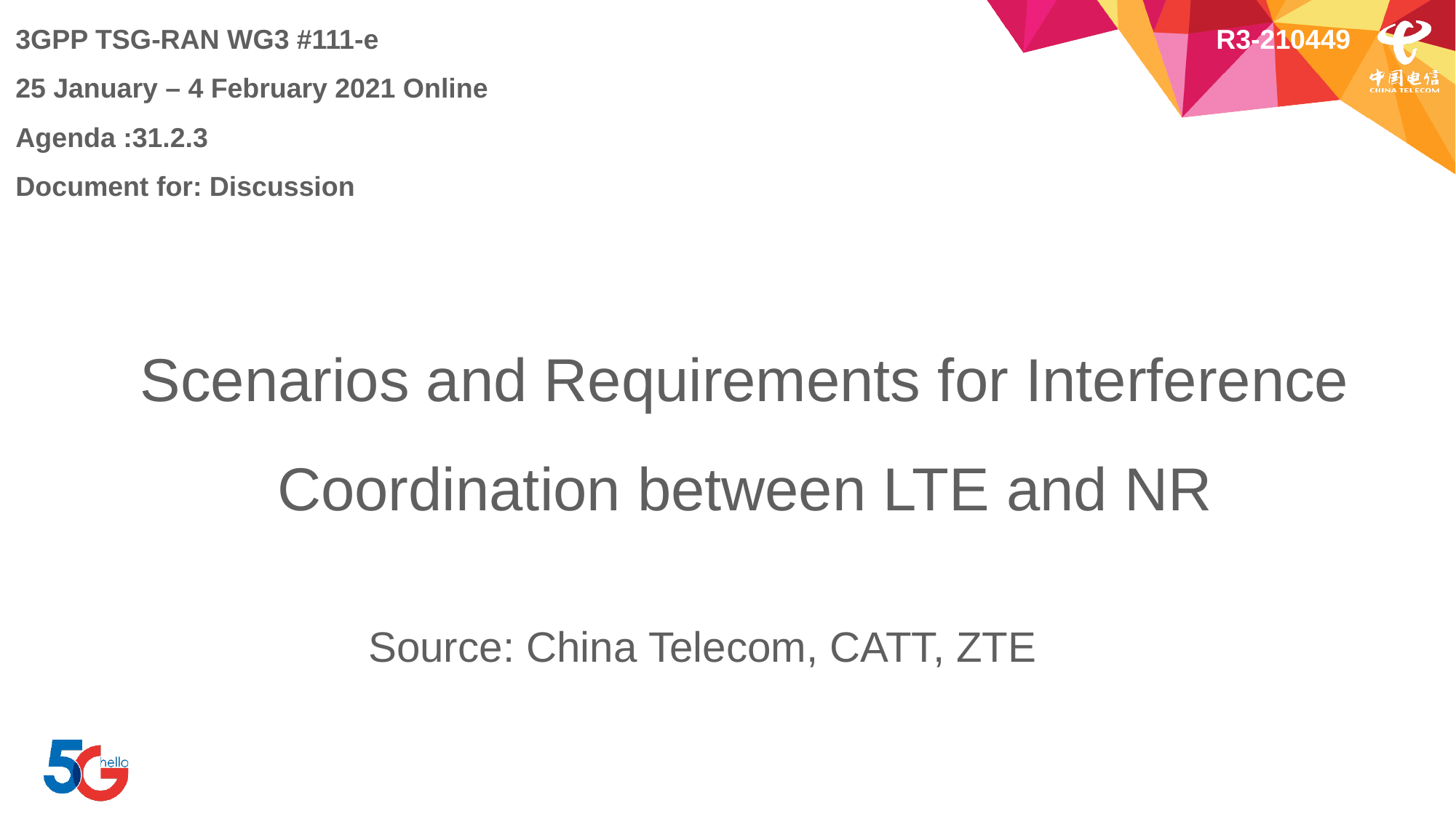

3GPP TSG-RAN WG3 #111-e								R3-210449
25 January – 4 February 2021 Online
Agenda :31.2.3
Document for: Discussion
Scenarios and Requirements for Interference Coordination between LTE and NR
# Source: China Telecom, CATT, ZTE